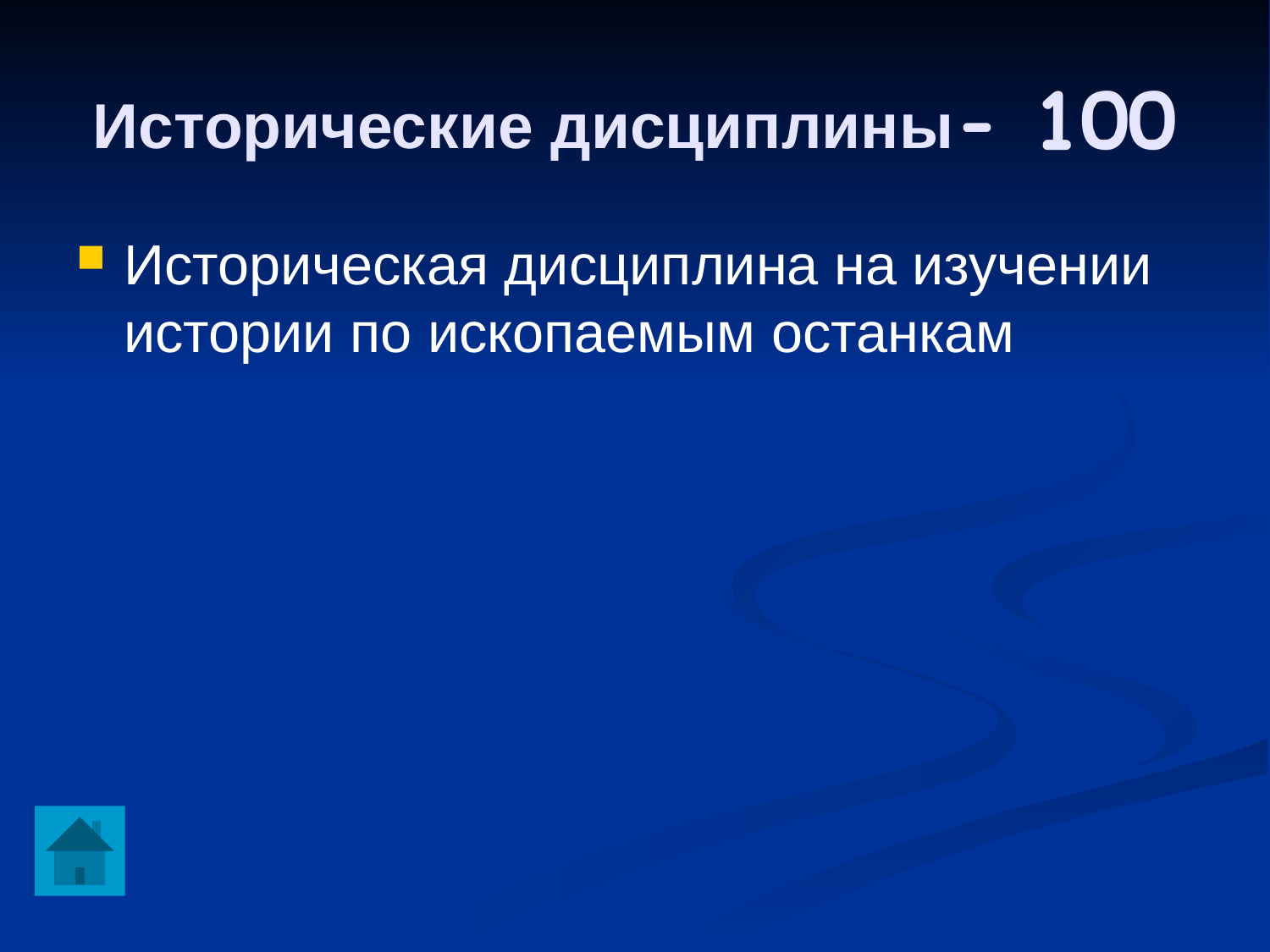

Исторические дисциплины- 100
Историческая дисциплина на изучении истории по ископаемым останкам